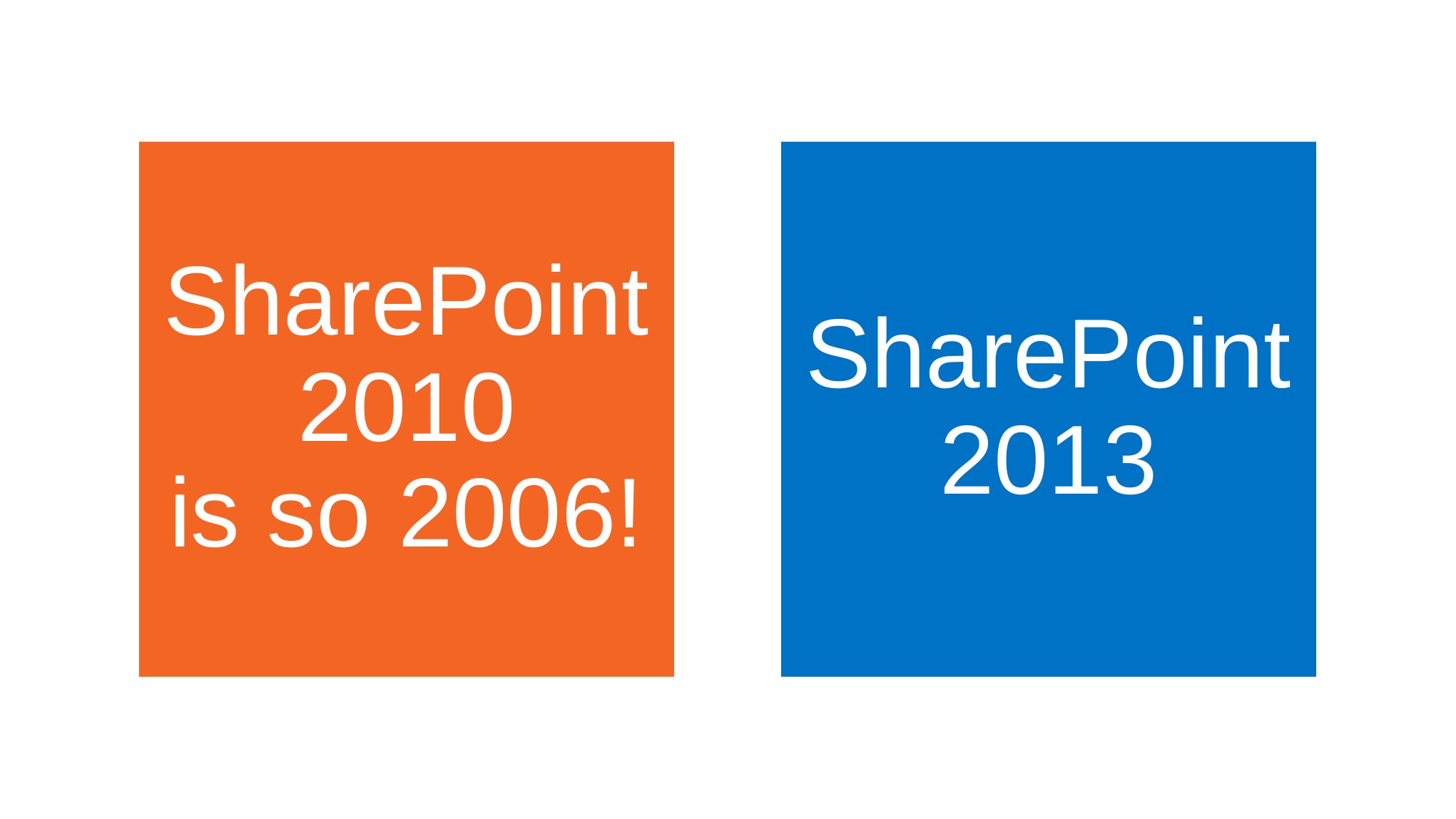

SharePoint 2010
is so 2006!
SharePoint 2013